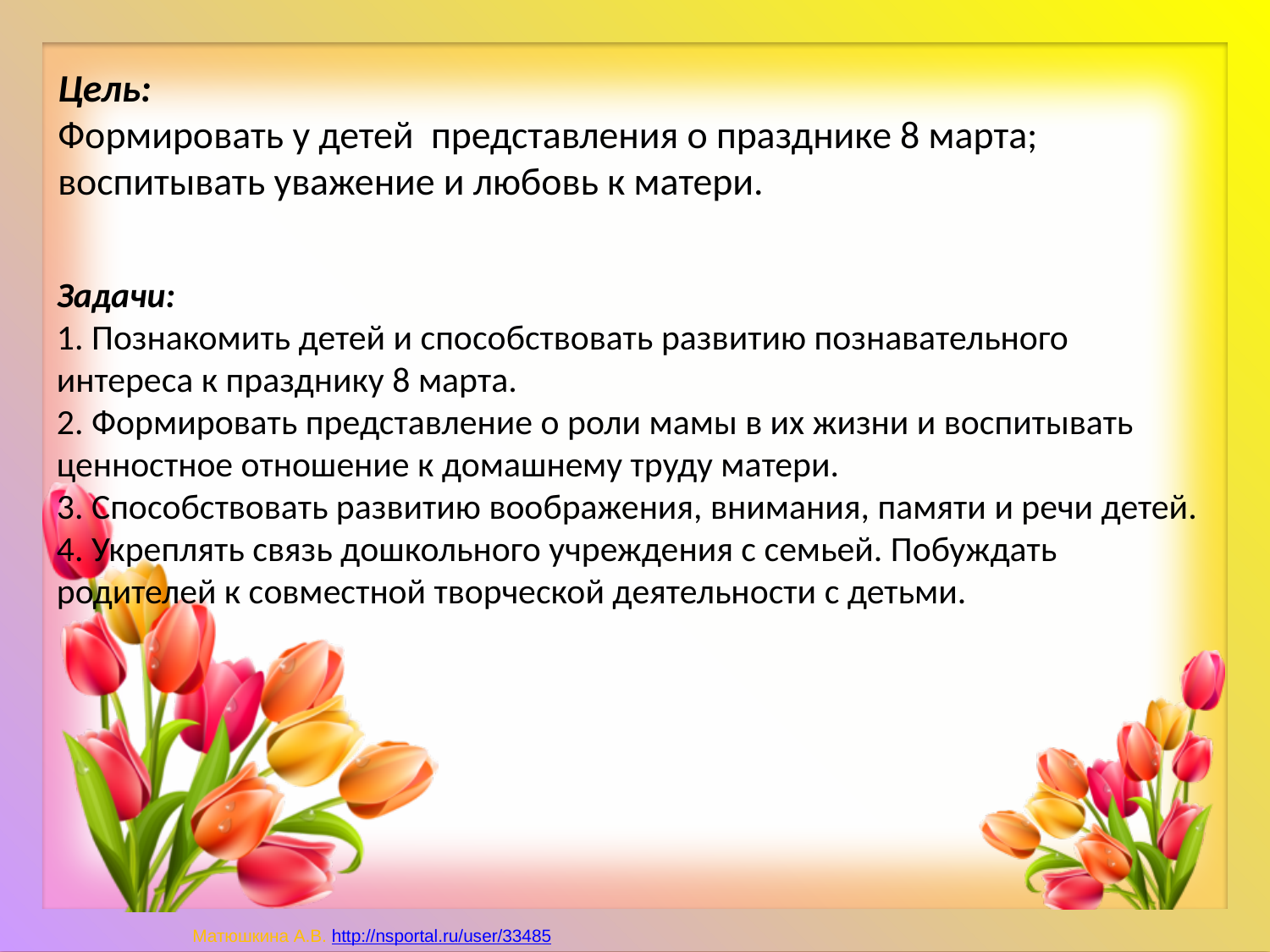

# Цель: Формировать у детей  представления о празднике 8 марта; воспитывать уважение и любовь к матери.

Задачи:
1. Познакомить детей и способствовать развитию познавательного интереса к празднику 8 марта.
2. Формировать представление о роли мамы в их жизни и воспитывать ценностное отношение к домашнему труду матери.
3. Способствовать развитию воображения, внимания, памяти и речи детей.
4. Укреплять связь дошкольного учреждения с семьей. Побуждать родителей к совместной творческой деятельности с детьми.